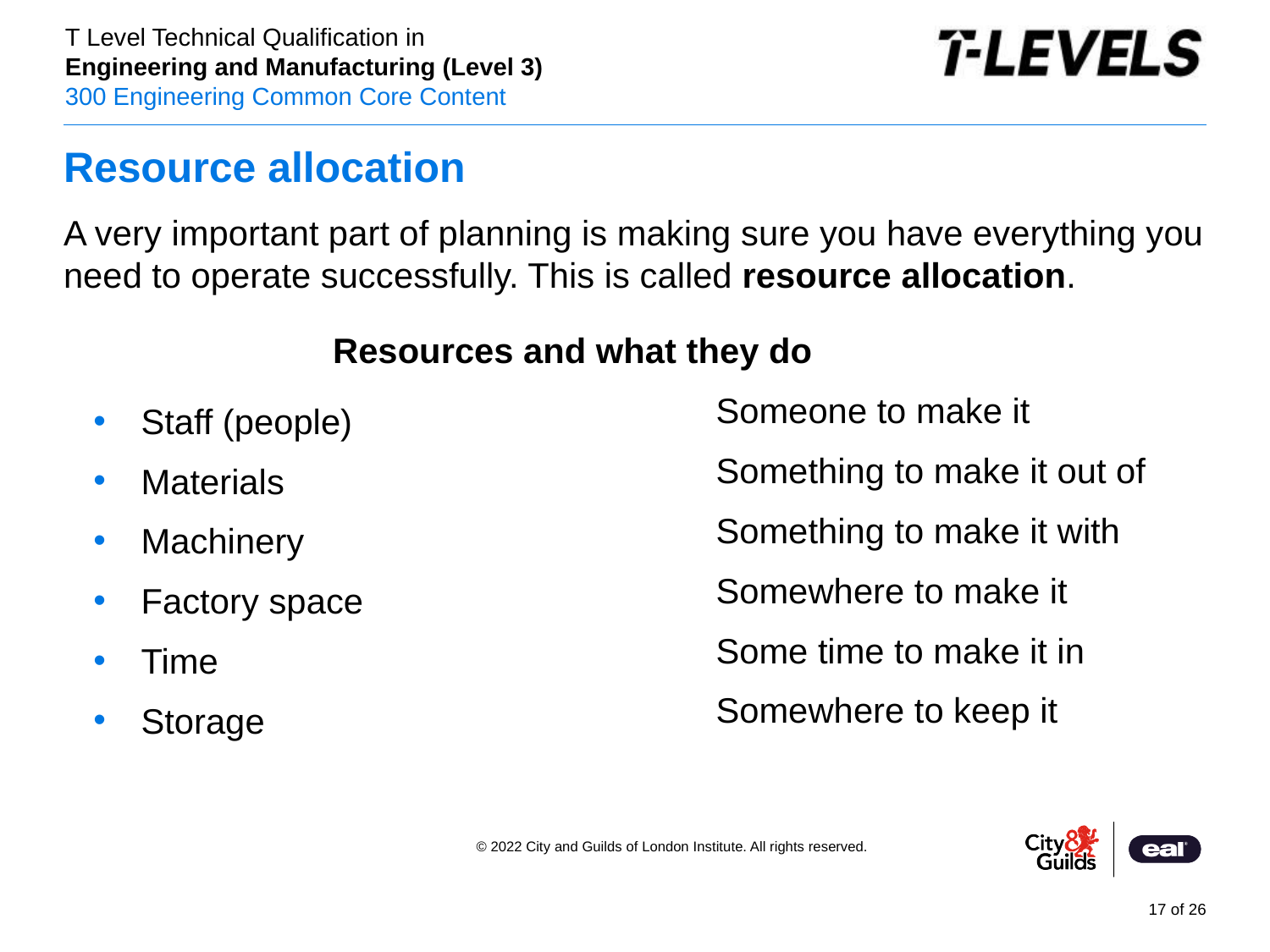

# Resource allocation
A very important part of planning is making sure you have everything you need to operate successfully. This is called resource allocation.

Staff (people)
Materials
Machinery
Factory space
Time
Storage
Resources and what they do

Someone to make it
Something to make it out of
Something to make it with
Somewhere to make it
Some time to make it in
Somewhere to keep it